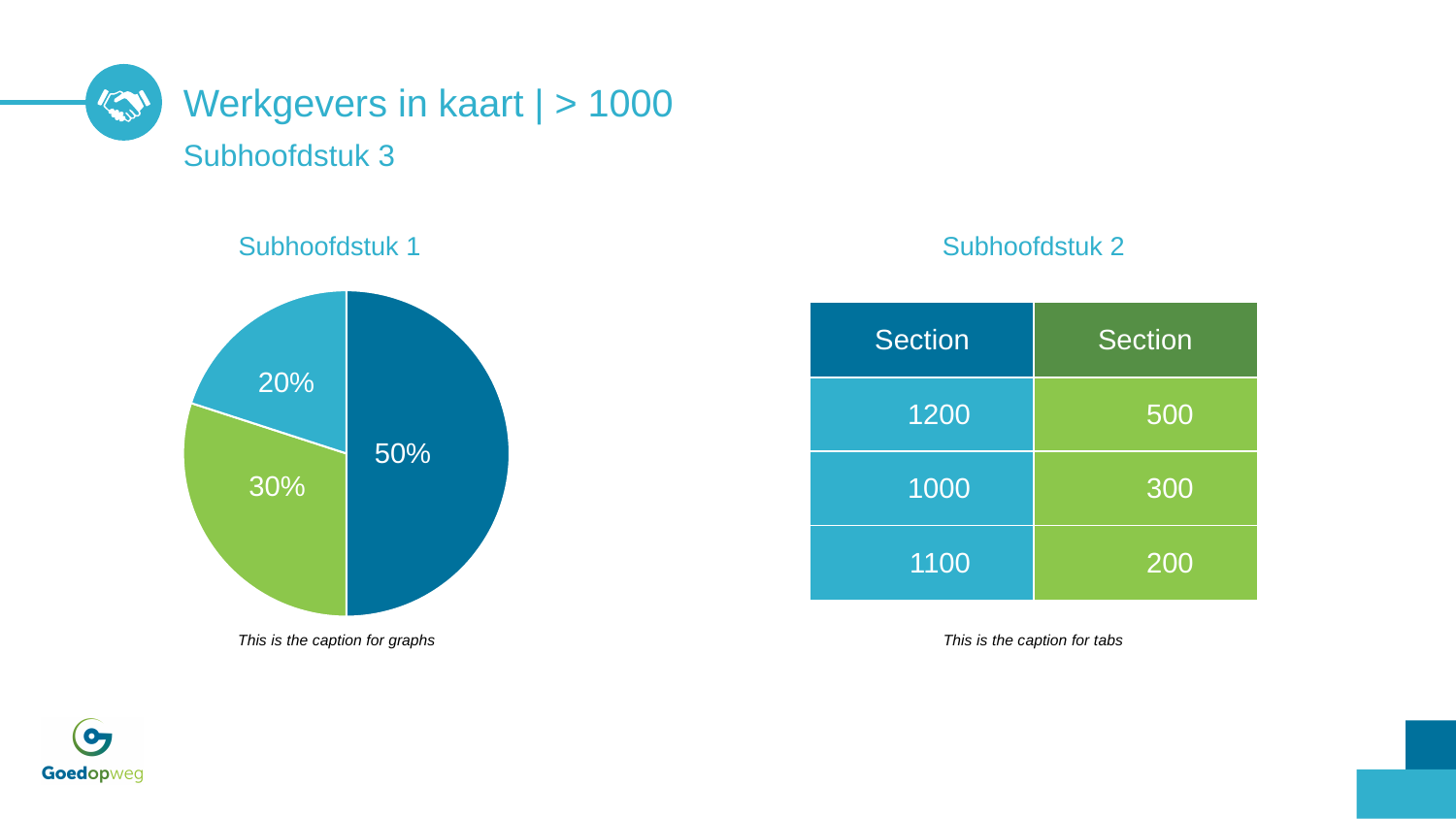

# Werkgevers in kaart | > 1000
Subhoofdstuk 3
Subhoofdstuk 1
Subhoofdstuk 2

### Chart

| Category | A |
|---|---|
| 1 | 0.5 |
| 2 | 0.3 |
| 3 | 0.2 |
| Section | Section |
| --- | --- |
| 1200 | 500 |
| 1000 | 300 |
| 1100 | 200 |
20%
50%
30%
This is the caption for graphs
This is the caption for tabs